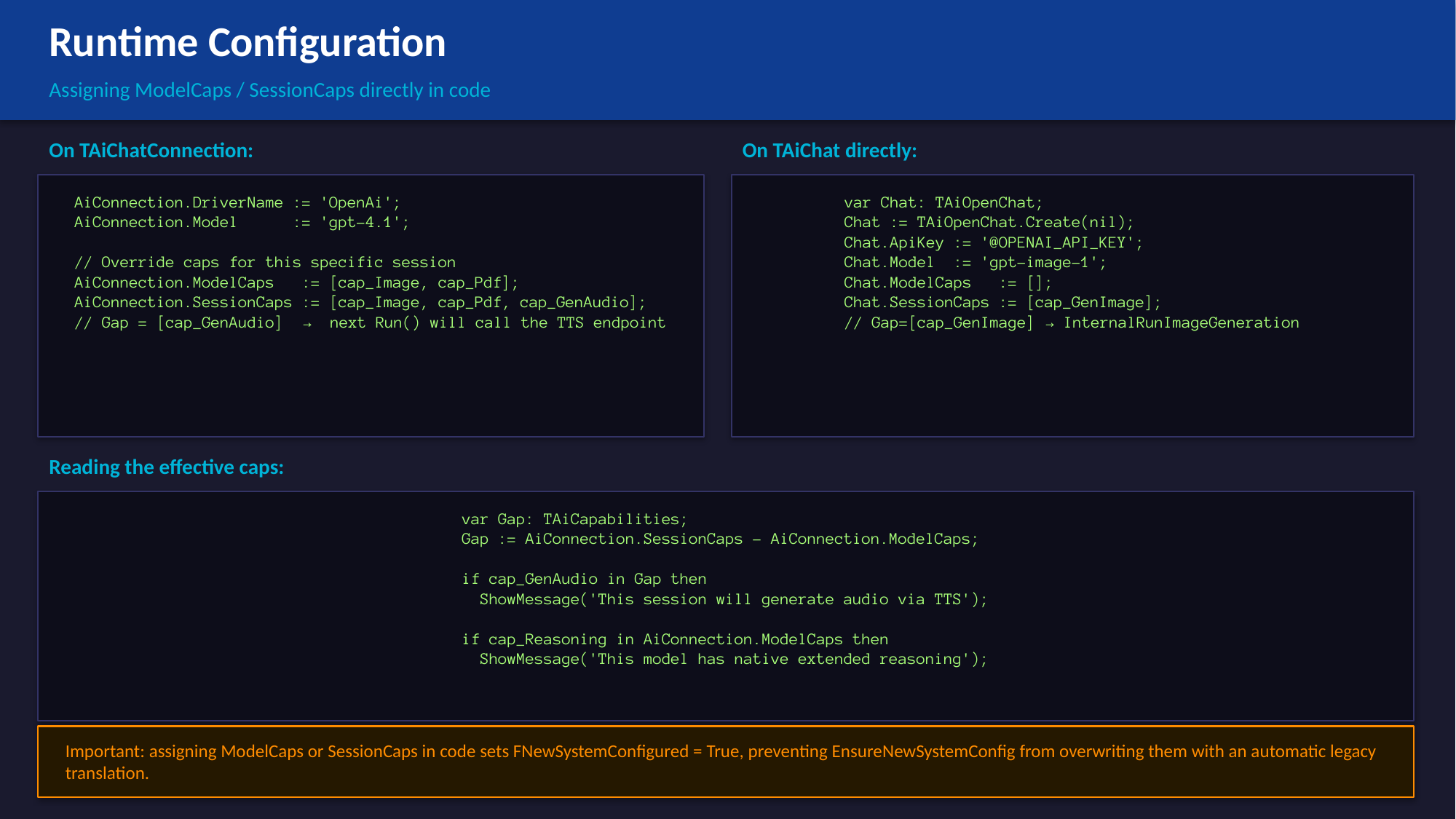

Runtime Configuration
Assigning ModelCaps / SessionCaps directly in code
On TAiChatConnection:
On TAiChat directly:

AiConnection.DriverName := 'OpenAi';
AiConnection.Model      := 'gpt-4.1';

// Override caps for this specific session
AiConnection.ModelCaps   := [cap_Image, cap_Pdf];
AiConnection.SessionCaps := [cap_Image, cap_Pdf, cap_GenAudio];
// Gap = [cap_GenAudio]  →  next Run() will call the TTS endpoint
var Chat: TAiOpenChat;
Chat := TAiOpenChat.Create(nil);
Chat.ApiKey := '@OPENAI_API_KEY';
Chat.Model  := 'gpt-image-1';
Chat.ModelCaps   := [];
Chat.SessionCaps := [cap_GenImage];
// Gap=[cap_GenImage] → InternalRunImageGeneration
Reading the effective caps:

var Gap: TAiCapabilities;
Gap := AiConnection.SessionCaps - AiConnection.ModelCaps;

if cap_GenAudio in Gap then
  ShowMessage('This session will generate audio via TTS');

if cap_Reasoning in AiConnection.ModelCaps then
  ShowMessage('This model has native extended reasoning');

Important: assigning ModelCaps or SessionCaps in code sets FNewSystemConfigured = True, preventing EnsureNewSystemConfig from overwriting them with an automatic legacy translation.